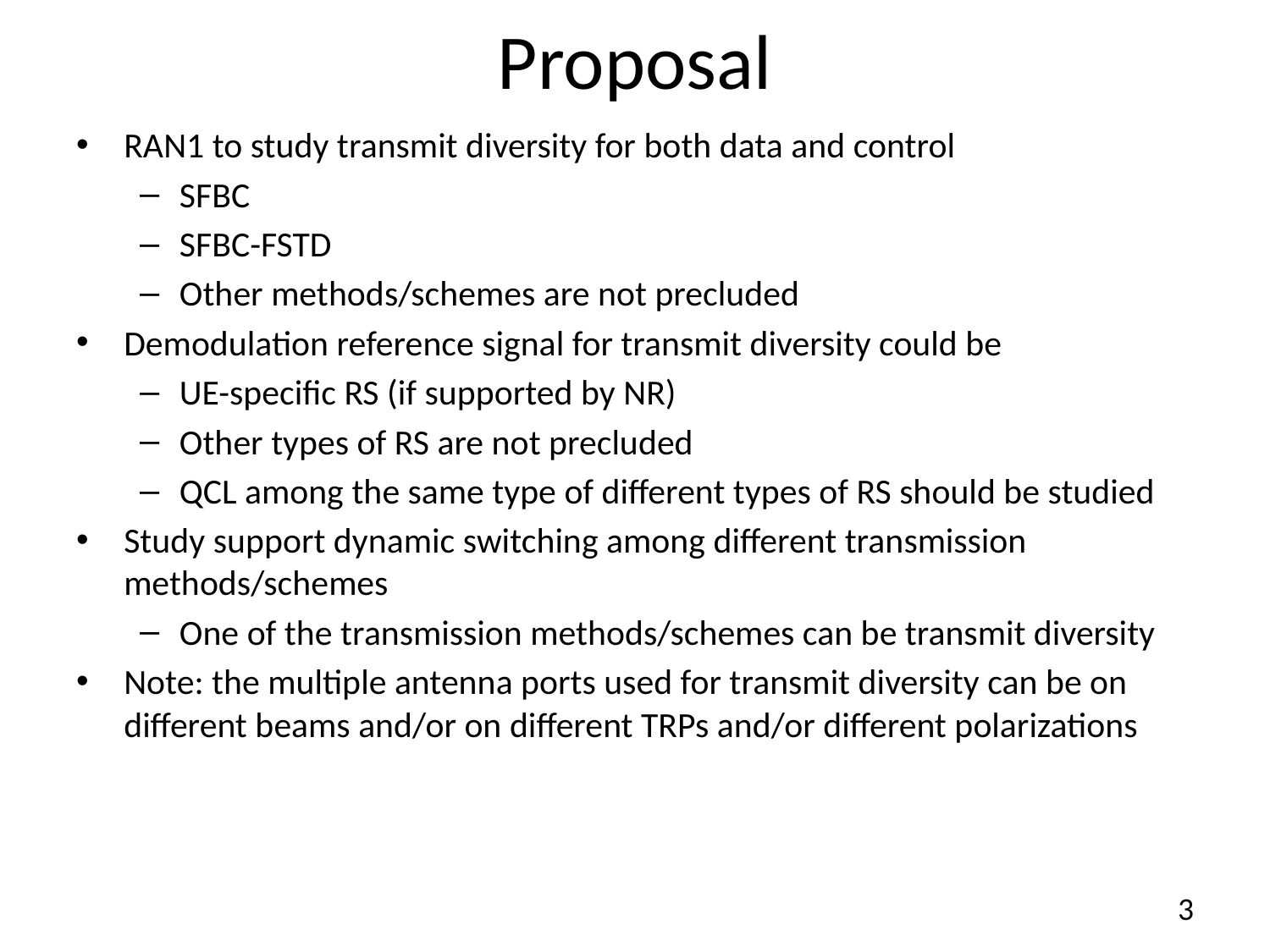

# Proposal
RAN1 to study transmit diversity for both data and control
SFBC
SFBC-FSTD
Other methods/schemes are not precluded
Demodulation reference signal for transmit diversity could be
UE-specific RS (if supported by NR)
Other types of RS are not precluded
QCL among the same type of different types of RS should be studied
Study support dynamic switching among different transmission methods/schemes
One of the transmission methods/schemes can be transmit diversity
Note: the multiple antenna ports used for transmit diversity can be on different beams and/or on different TRPs and/or different polarizations

3